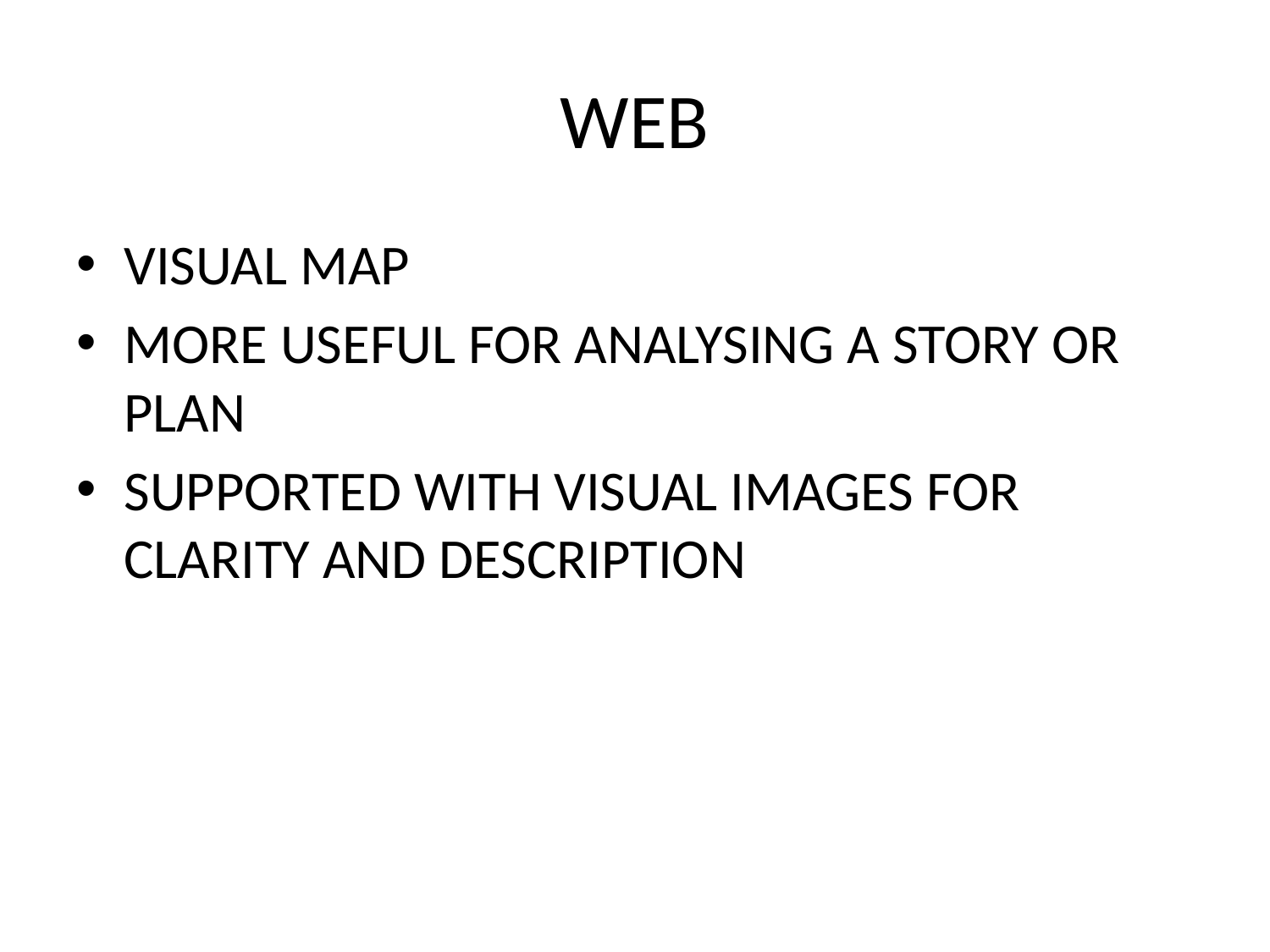

# WEB
VISUAL MAP
MORE USEFUL FOR ANALYSING A STORY OR PLAN
SUPPORTED WITH VISUAL IMAGES FOR CLARITY AND DESCRIPTION